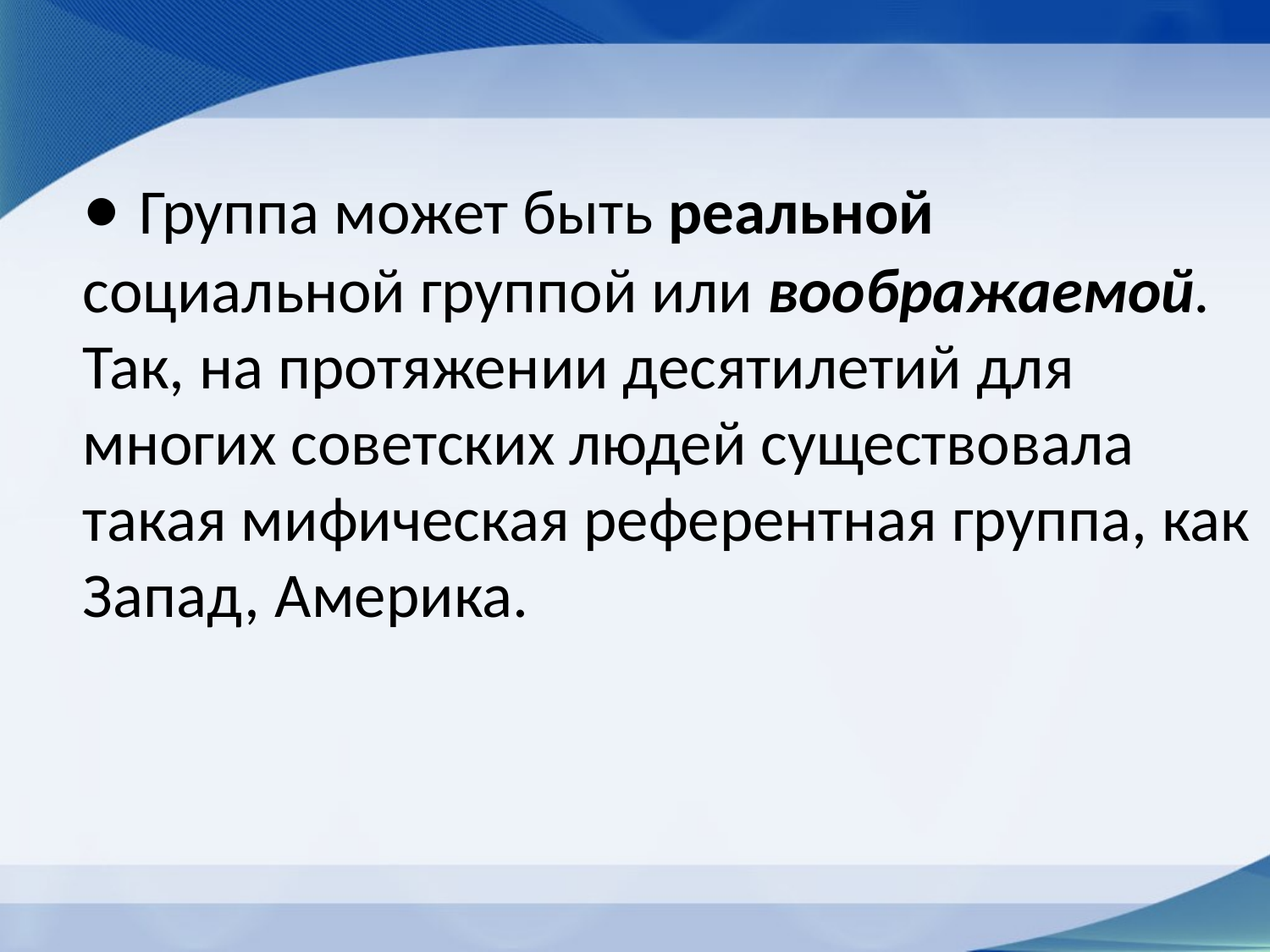

# • Группа может быть реальной социальной группой или воображаемой. Так, на протяжении десятилетий для многих советских людей существовала такая мифическая референтная группа, как Запад, Америка.